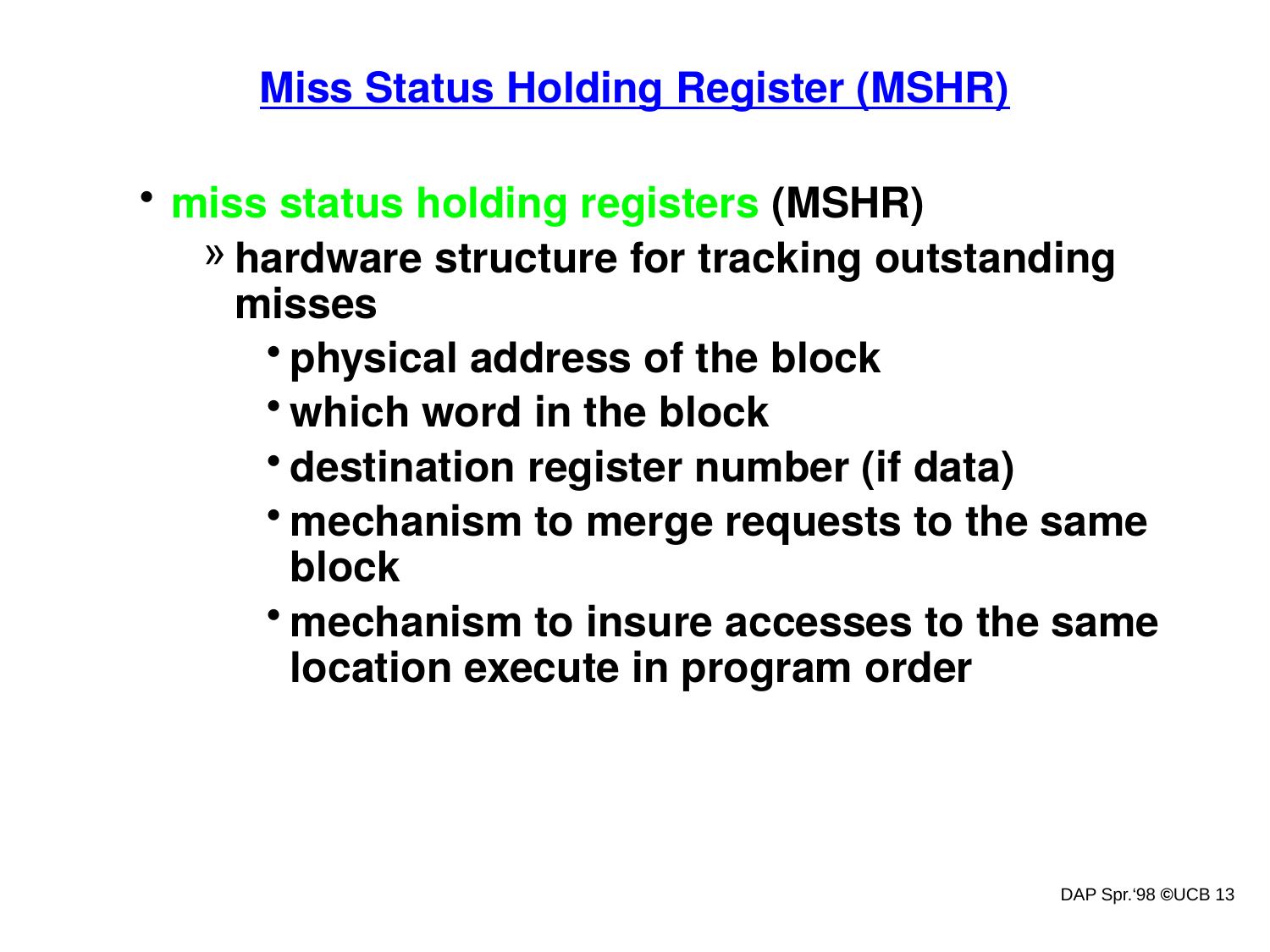

# Miss Status Holding Register (MSHR)
miss status holding registers (MSHR)
hardware structure for tracking outstanding misses
physical address of the block
which word in the block
destination register number (if data)
mechanism to merge requests to the same block
mechanism to insure accesses to the same location execute in program order